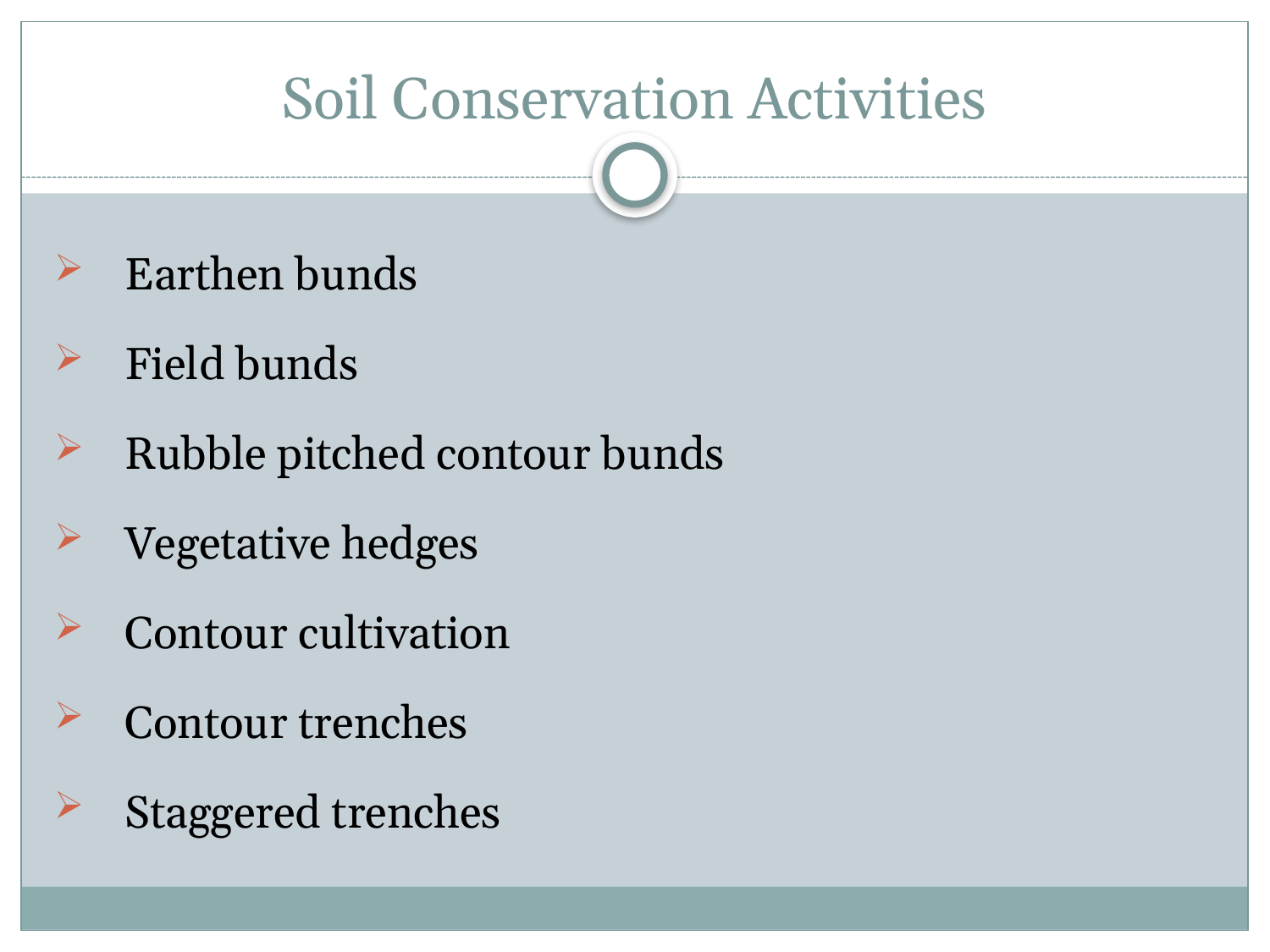

# Soil Conservation Activities
Earthen bunds
Field bunds
Rubble pitched contour bunds
Vegetative hedges
Contour cultivation
Contour trenches
Staggered trenches